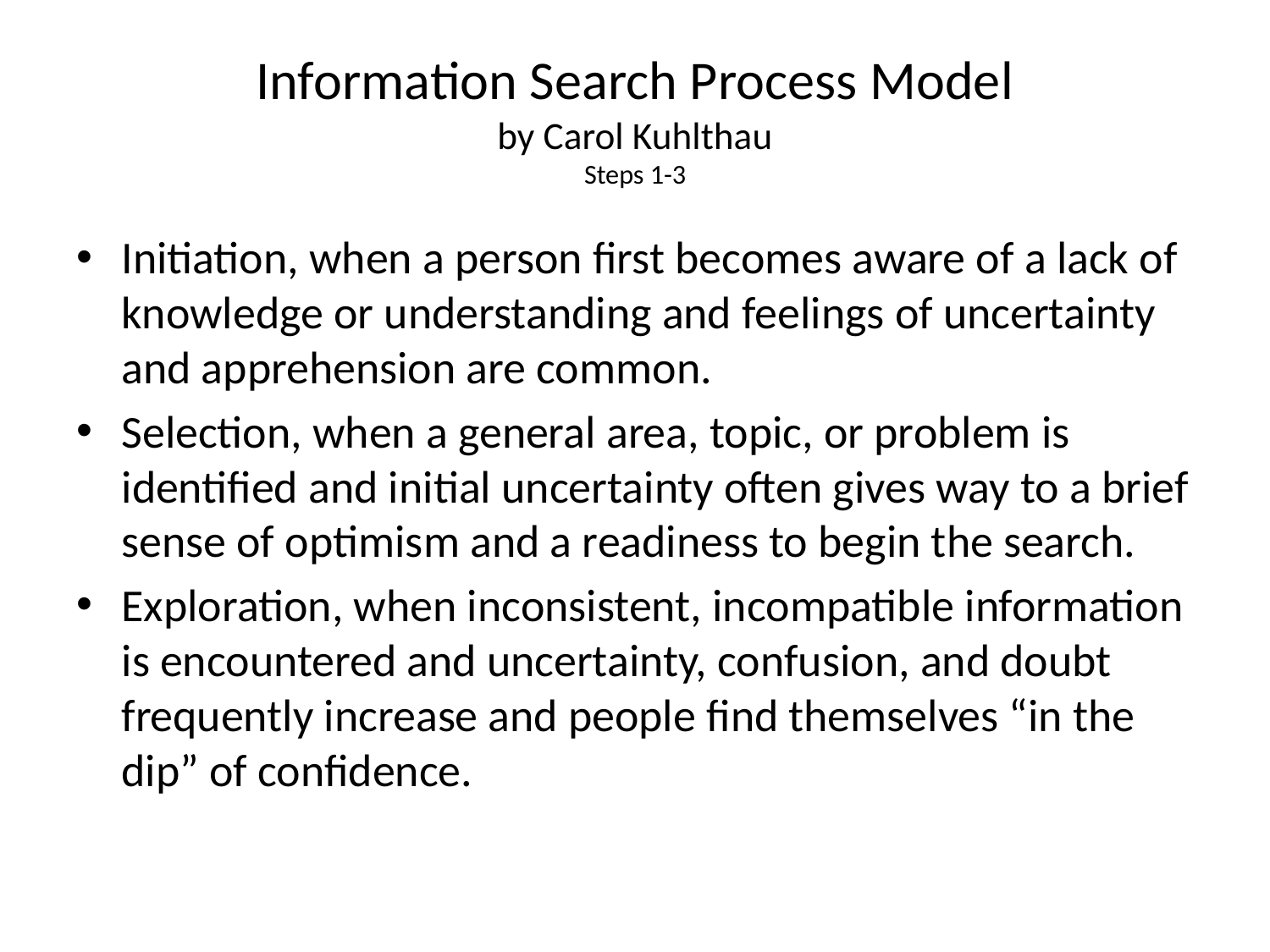

# Information Search Process Model by Carol Kuhlthau Steps 1-3
Initiation, when a person first becomes aware of a lack of knowledge or understanding and feelings of uncertainty and apprehension are common.
Selection, when a general area, topic, or problem is identified and initial uncertainty often gives way to a brief sense of optimism and a readiness to begin the search.
Exploration, when inconsistent, incompatible information is encountered and uncertainty, confusion, and doubt frequently increase and people find themselves “in the dip” of confidence.